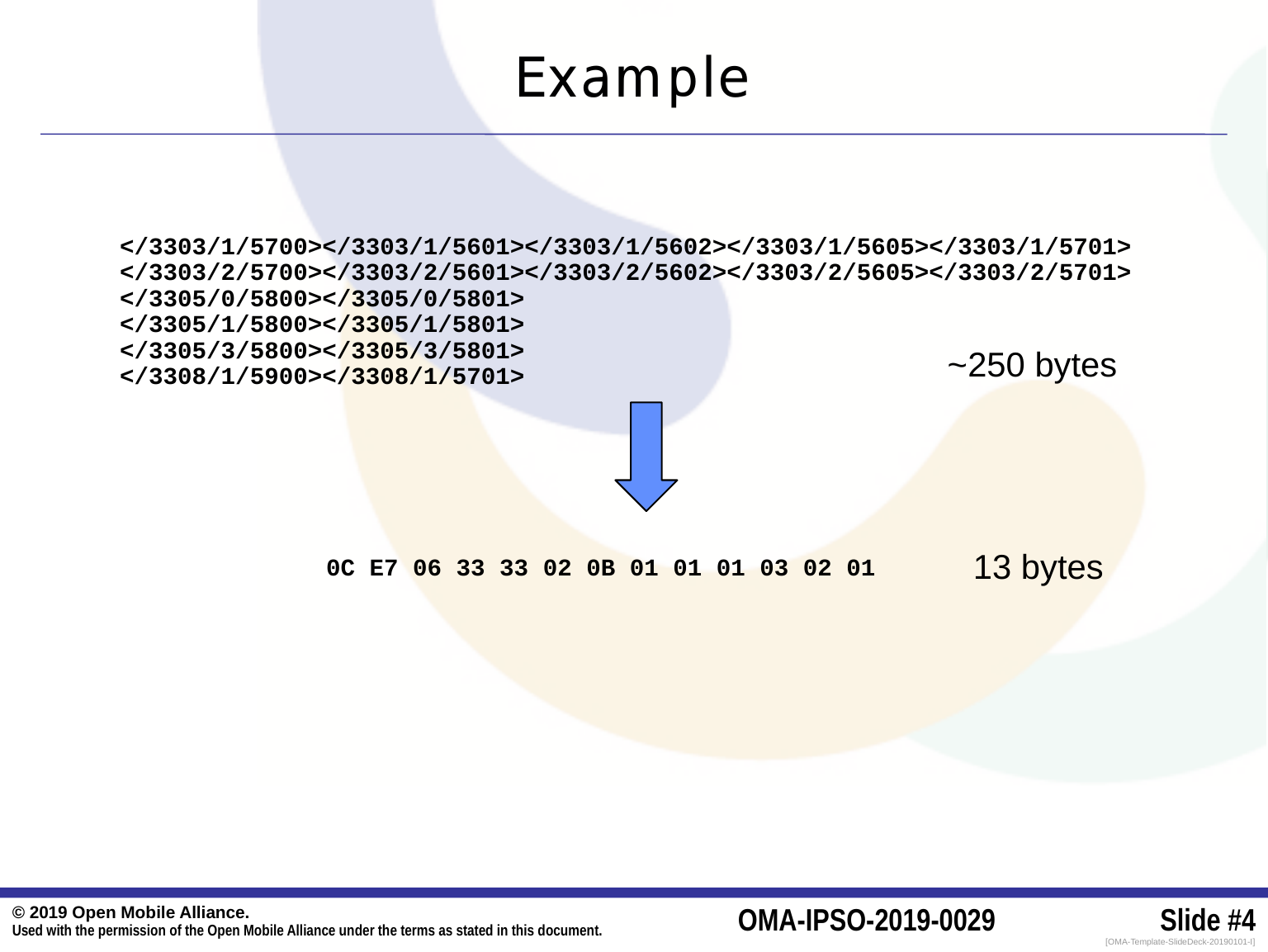

# Example
</3303/1/5700></3303/1/5601></3303/1/5602></3303/1/5605></3303/1/5701>
</3303/2/5700></3303/2/5601></3303/2/5602></3303/2/5605></3303/2/5701>
</3305/0/5800></3305/0/5801>
</3305/1/5800></3305/1/5801>
</3305/3/5800></3305/3/5801>
</3308/1/5900></3308/1/5701>

~250 bytes

13 bytes
0C E7 06 33 33 02 0B 01 01 01 03 02 01